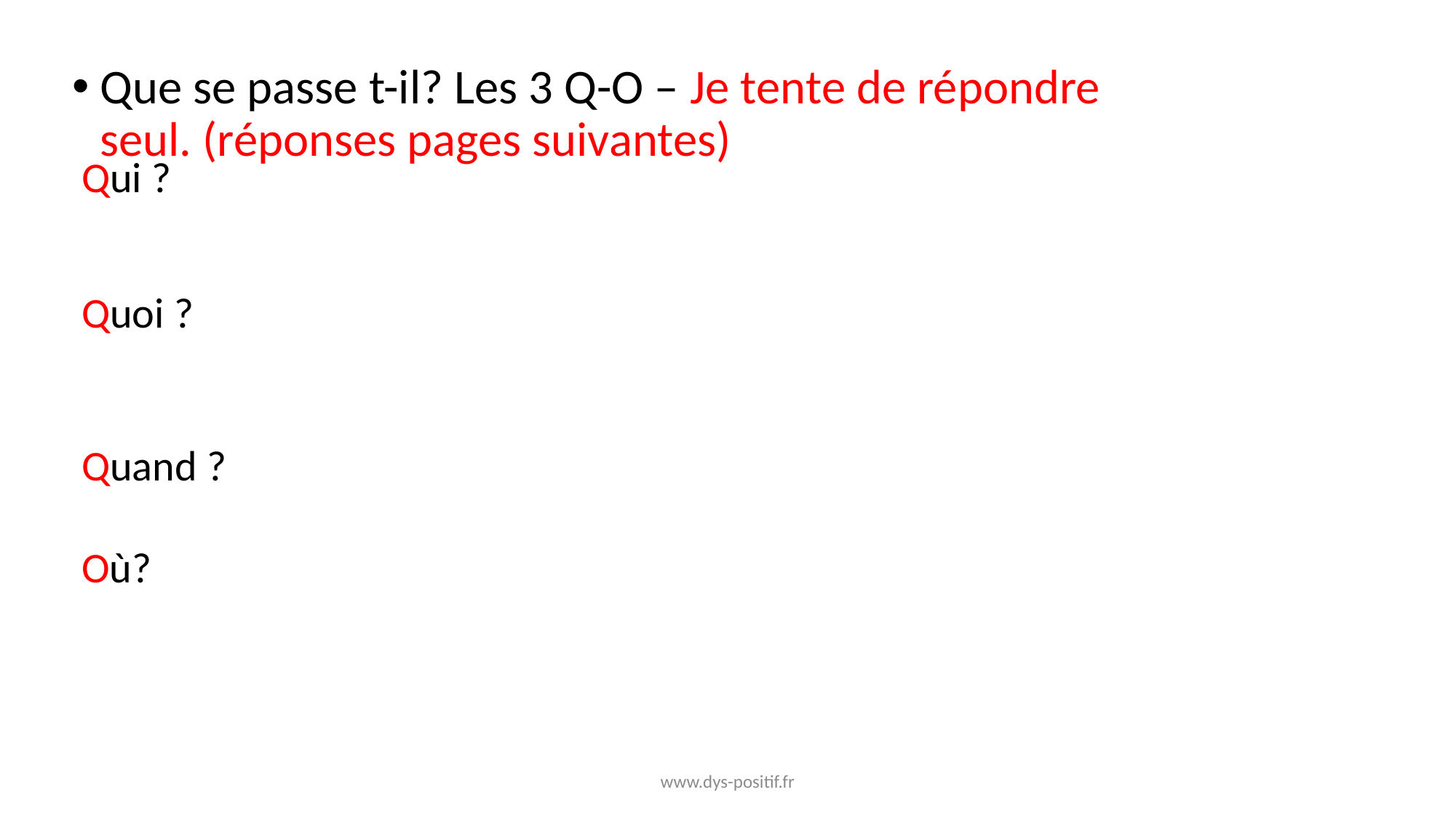

Que se passe t-il? Les 3 Q-O – Je tente de répondre seul. (réponses pages suivantes)

Qui ?
Quoi ?

Quand ?

Où?
www.dys-positif.fr